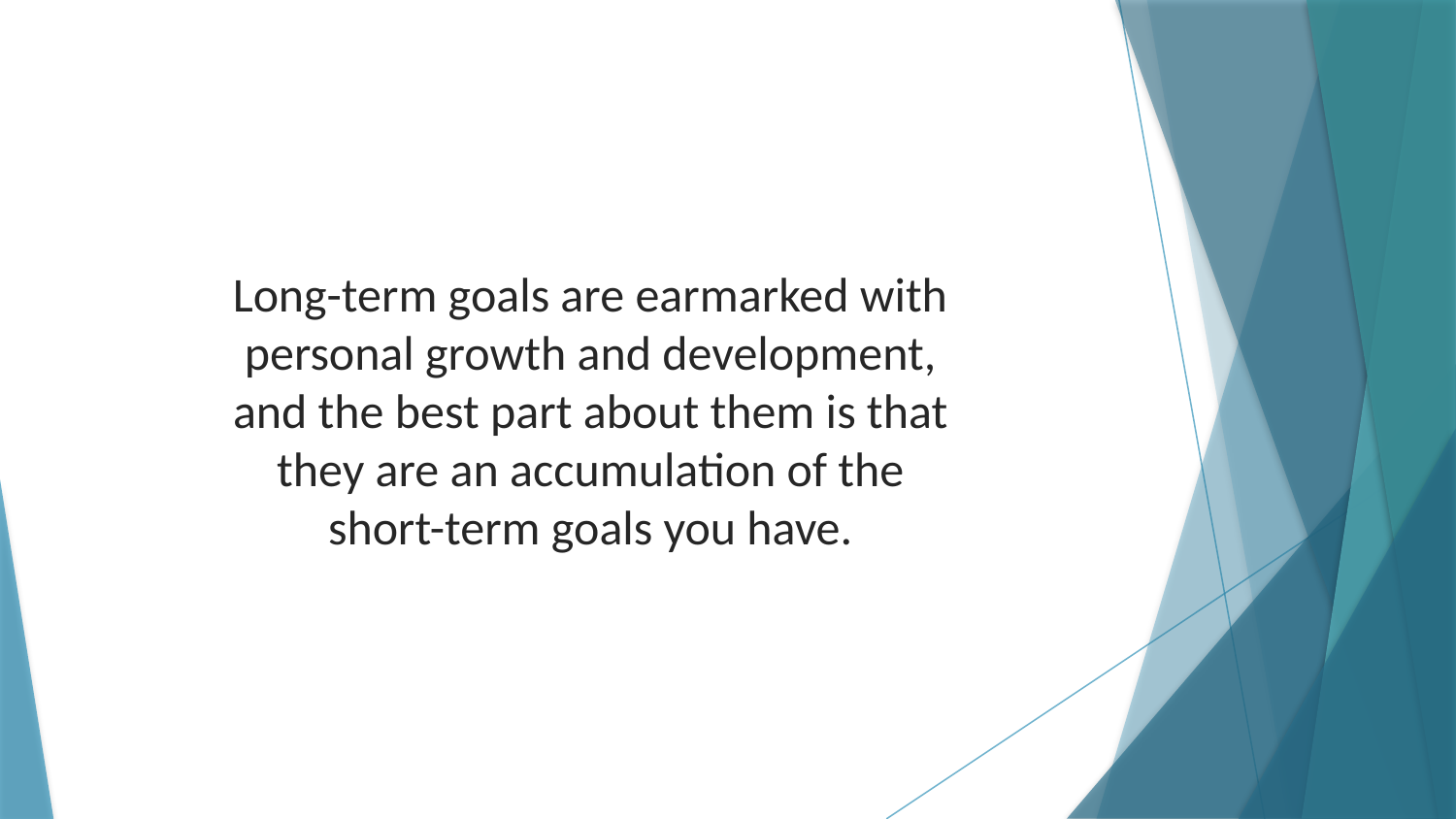

Long-term goals are earmarked with personal growth and development, and the best part about them is that they are an accumulation of the short-term goals you have.